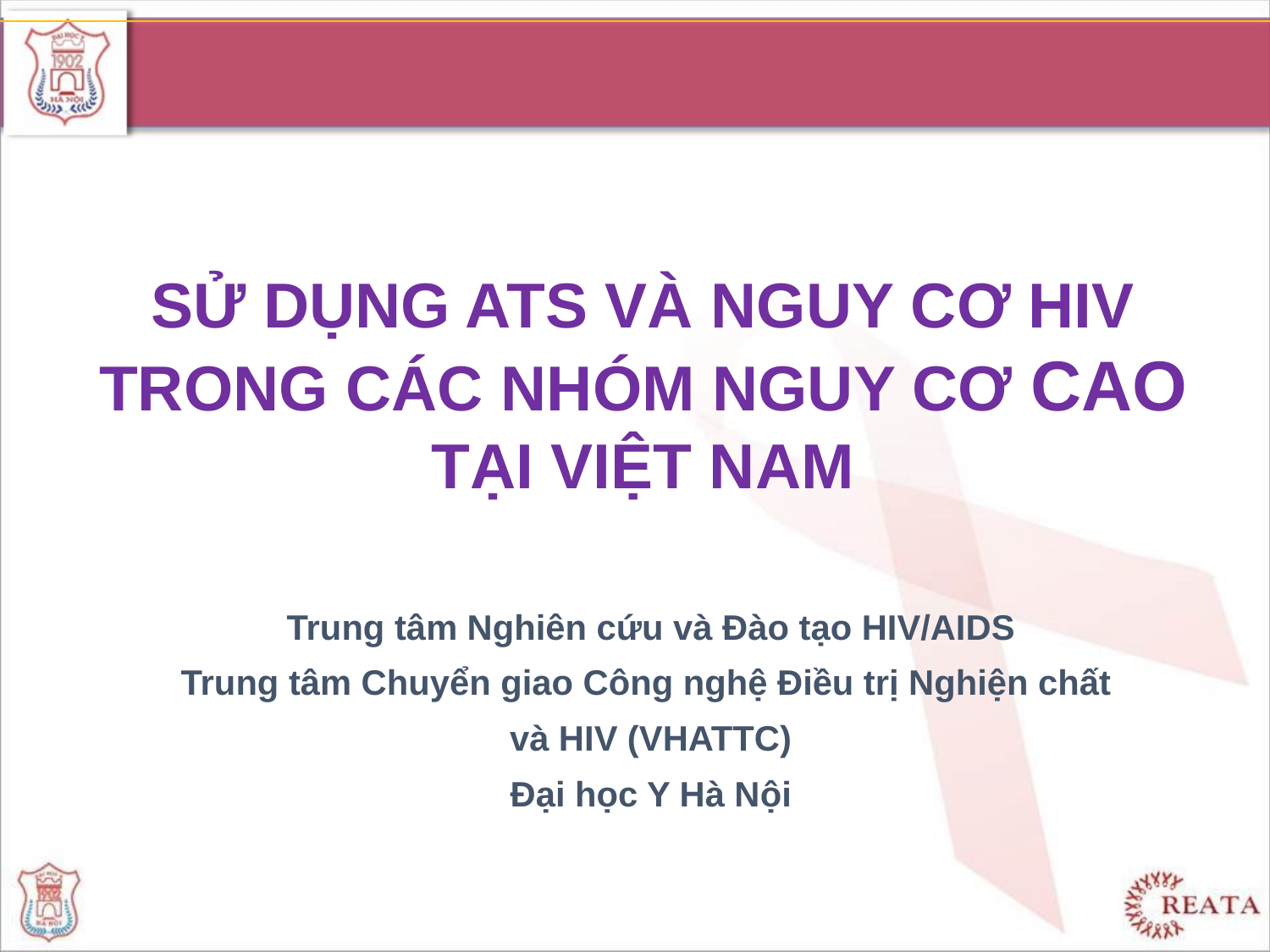

# SỬ DỤNG ATS VÀ NGUY CƠ HIV TRONG CÁC NHÓM NGUY CƠ CAO TẠI VIỆT NAM
Trung tâm Nghiên cứu và Đào tạo HIV/AIDS
Trung tâm Chuyển giao Công nghệ Điều trị Nghiện chất
và HIV (VHATTC)
Đại học Y Hà Nội